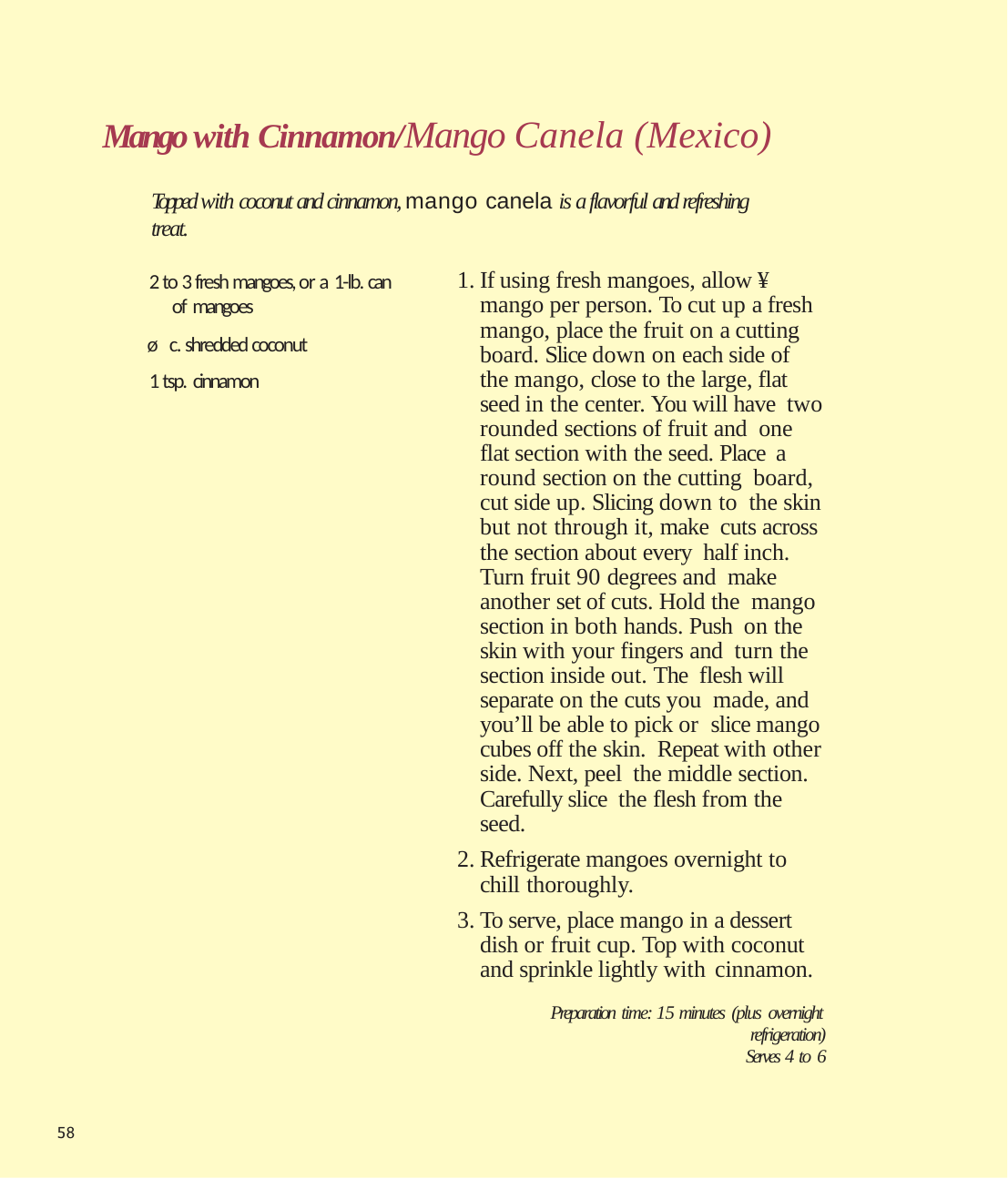

# Mango with Cinnamon/Mango Canela (Mexico)
Topped with coconut and cinnamon, mango canela is a flavorful and refreshing treat.
If using fresh mangoes, allow ¥  mango per person. To cut up a fresh  mango, place the fruit on a cutting  board. Slice down on each side of  the mango, close to the large, flat  seed in the center. You will have  two rounded sections of fruit and  one flat section with the seed. Place  a round section on the cutting  board, cut side up. Slicing down to  the skin but not through it, make  cuts across the section about every  half inch. Turn fruit 90 degrees and  make another set of cuts. Hold the  mango section in both hands. Push  on the skin with your fingers and  turn the section inside out. The  flesh will separate on the cuts you  made, and you’ll be able to pick or  slice mango cubes off the skin.  Repeat with other side. Next, peel  the middle section. Carefully slice  the flesh from the seed.
Refrigerate mangoes overnight to  chill thoroughly.
To serve, place mango in a dessert  dish or fruit cup. Top with coconut  and sprinkle lightly with cinnamon.
2 to 3 fresh mangoes, or a 1-lb. can  of mangoes
ø c. shredded coconut  1 tsp. cinnamon
Preparation  time: 15 minutes  (plus  overnight  refrigeration)
Serves  4 to 6
58